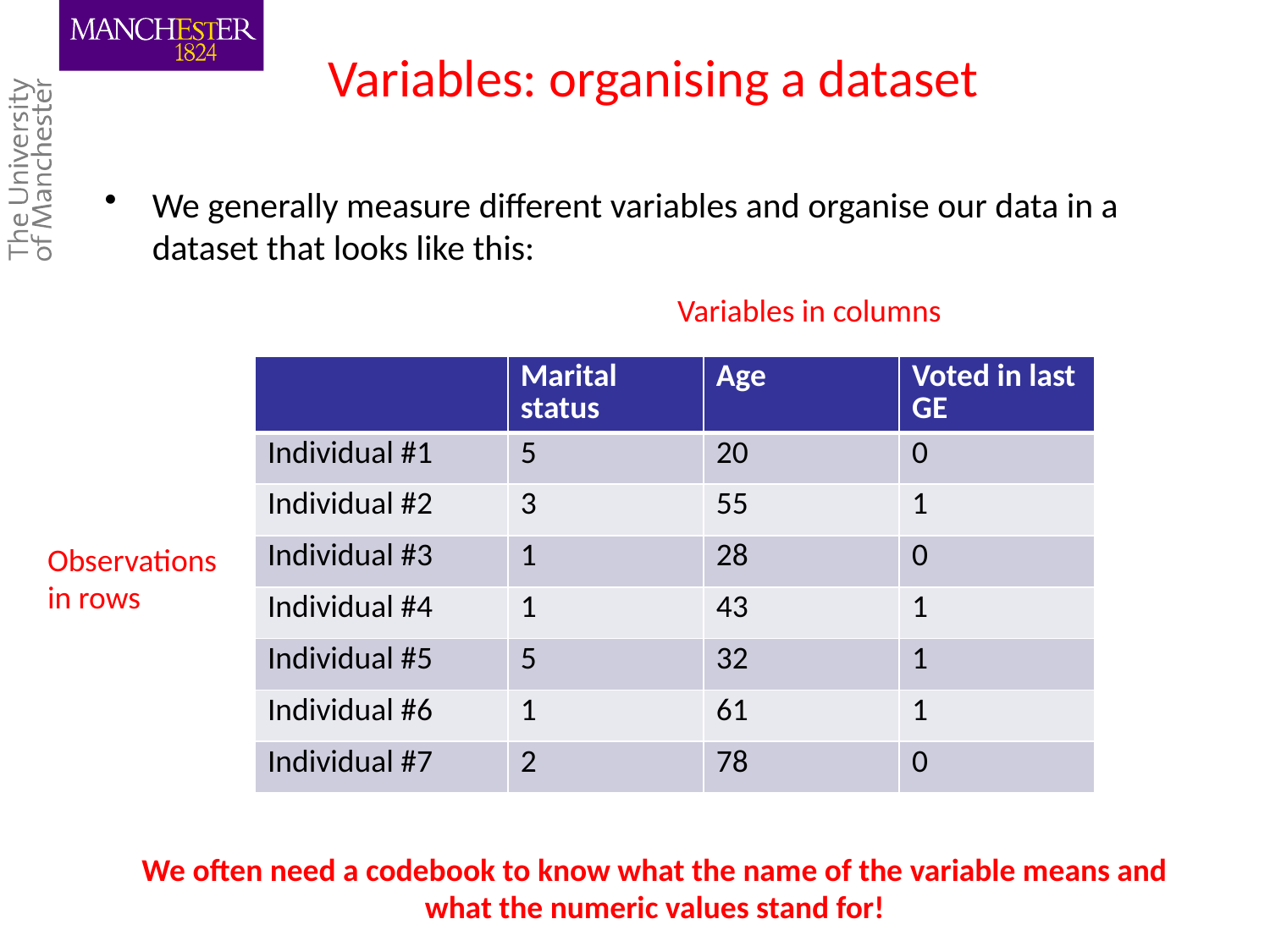

# Variables: organising a dataset
We generally measure different variables and organise our data in a dataset that looks like this:

Variables in columns
|  | Marital status | Age | Voted in last GE |
| --- | --- | --- | --- |
| Individual #1 | 5 | 20 | 0 |
| Individual #2 | 3 | 55 | 1 |
| Individual #3 | 1 | 28 | 0 |
| Individual #4 | 1 | 43 | 1 |
| Individual #5 | 5 | 32 | 1 |
| Individual #6 | 1 | 61 | 1 |
| Individual #7 | 2 | 78 | 0 |
Observations in rows
We often need a codebook to know what the name of the variable means and what the numeric values stand for!